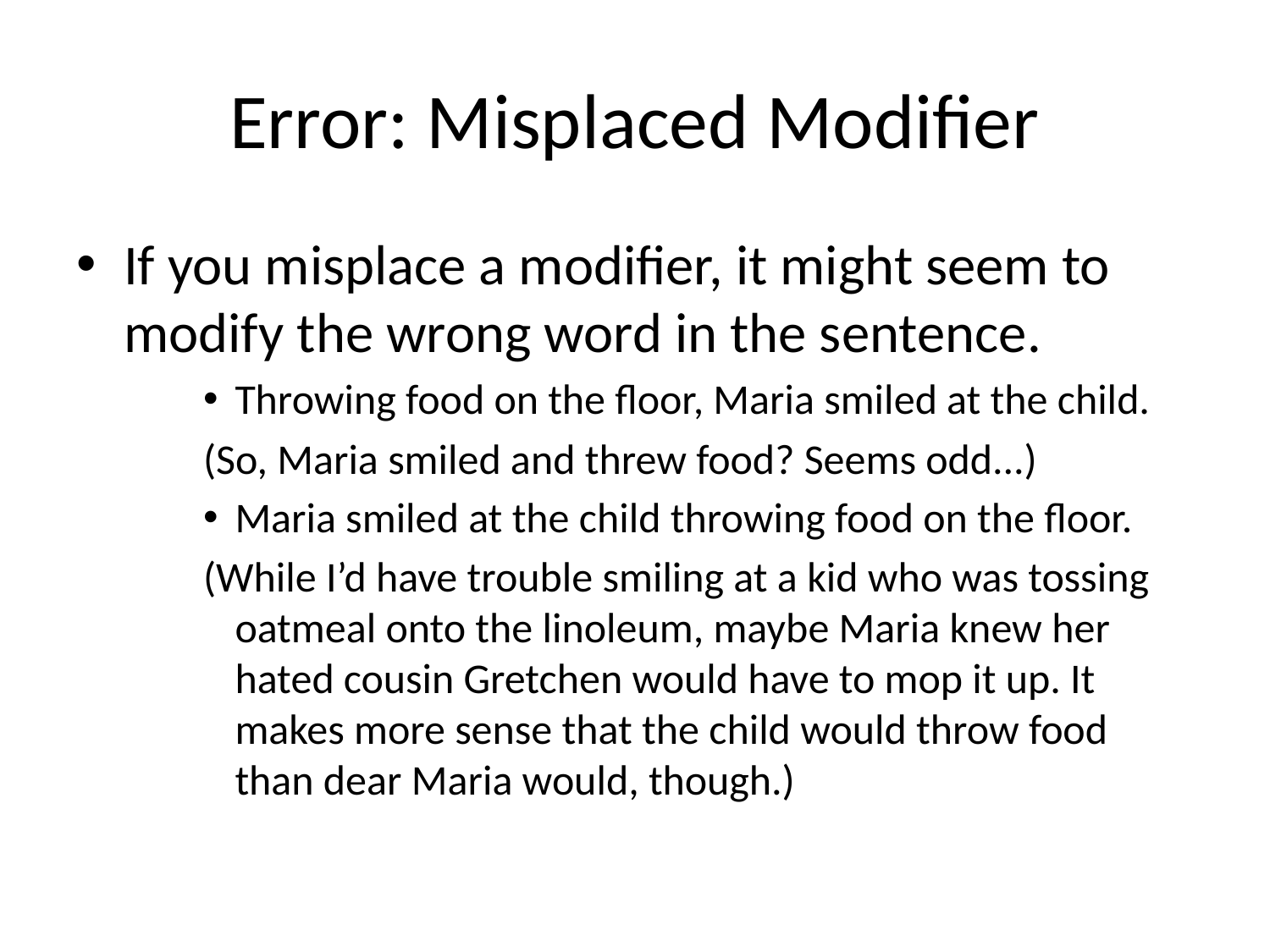

# Error: Misplaced Modifier
If you misplace a modifier, it might seem to modify the wrong word in the sentence.
Throwing food on the floor, Maria smiled at the child.
(So, Maria smiled and threw food? Seems odd...)
Maria smiled at the child throwing food on the floor.
(While I’d have trouble smiling at a kid who was tossing oatmeal onto the linoleum, maybe Maria knew her hated cousin Gretchen would have to mop it up. It makes more sense that the child would throw food than dear Maria would, though.)